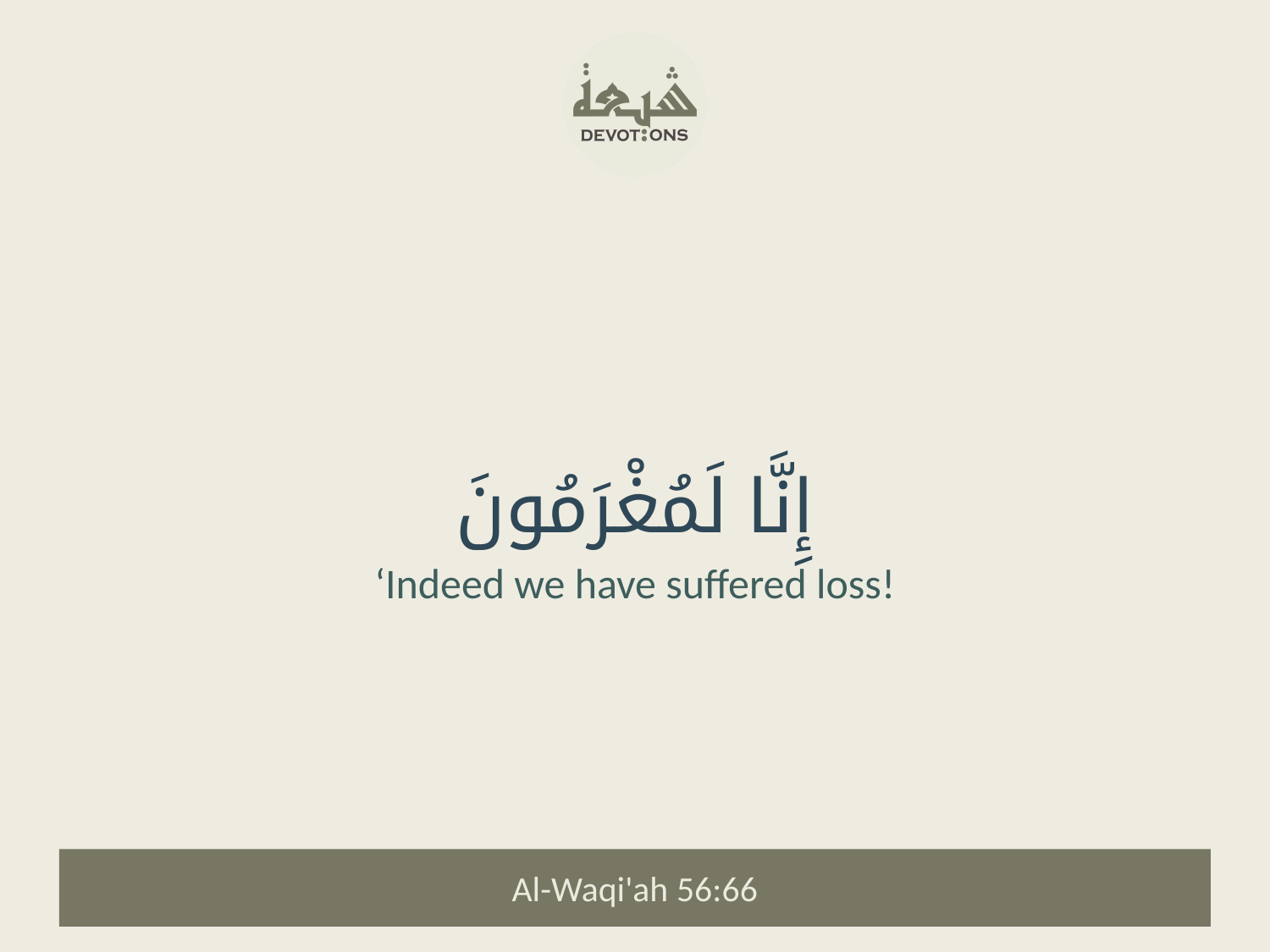

إِنَّا لَمُغْرَمُونَ
‘Indeed we have suffered loss!
Al-Waqi'ah 56:66